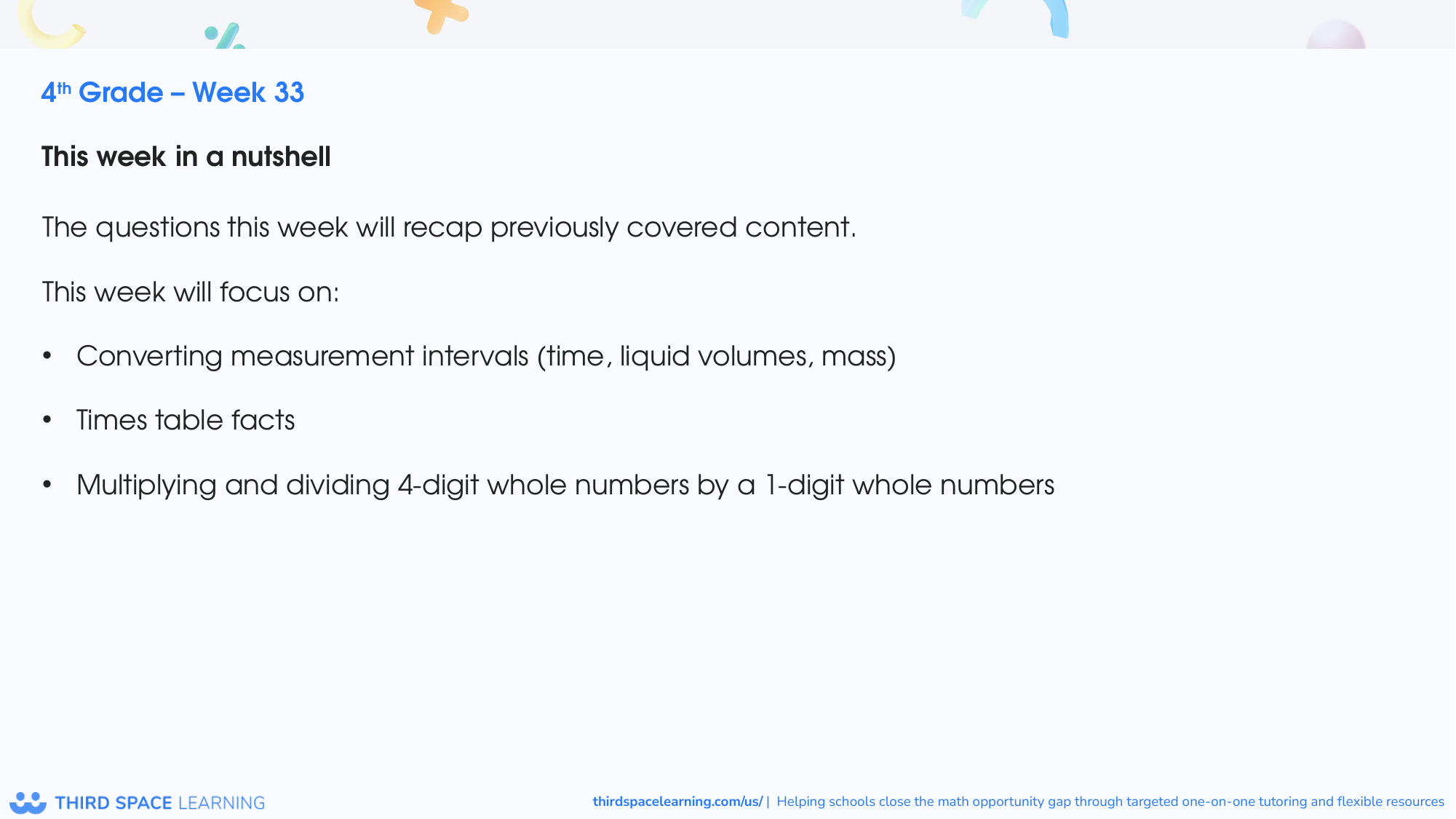

4th Grade – Week 33
This week in a nutshell
The questions this week will recap previously covered content.
This week will focus on:
Converting measurement intervals (time, liquid volumes, mass)
Times table facts
Multiplying and dividing 4-digit whole numbers by a 1-digit whole numbers